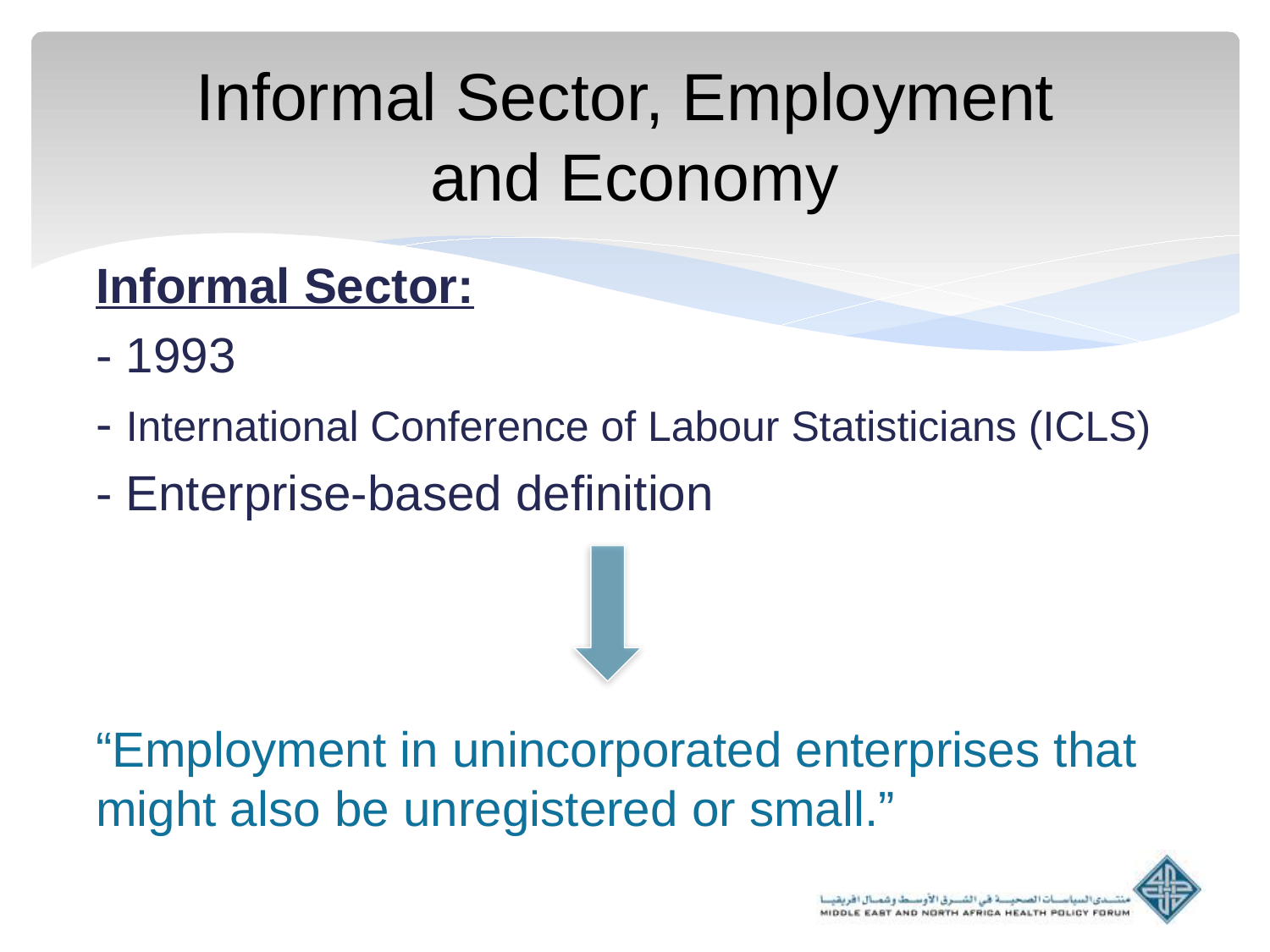

# Informal Sector, Employment and Economy
Informal Sector:
- 1993
- International Conference of Labour Statisticians (ICLS)
- Enterprise-based definition

“Employment in unincorporated enterprises that might also be unregistered or small.”